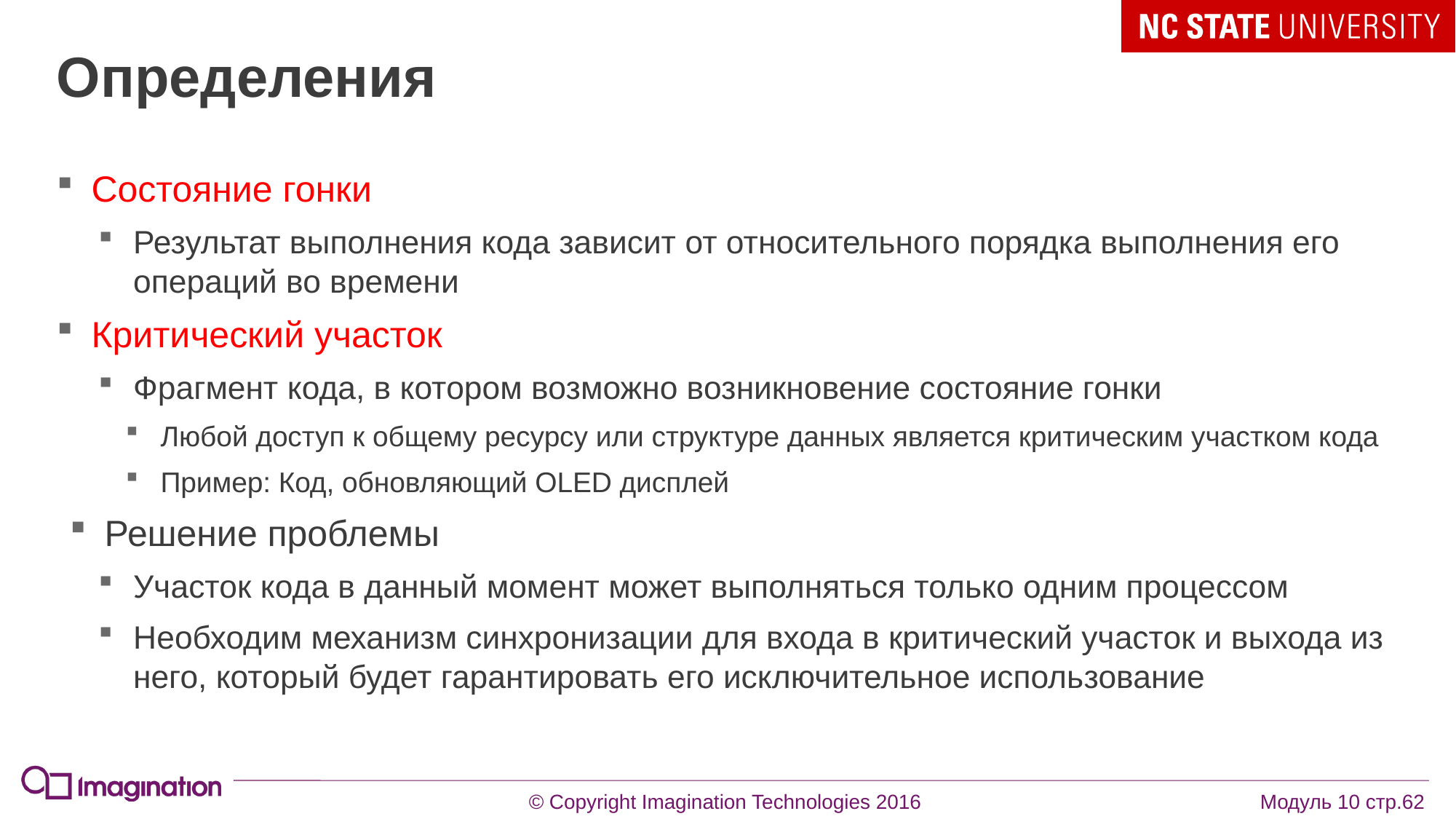

# Определения

Состояние гонки
Результат выполнения кода зависит от относительного порядка выполнения его операций во времени
Критический участок
Фрагмент кода, в котором возможно возникновение состояние гонки
Любой доступ к общему ресурсу или структуре данных является критическим участком кода
Пример: Код, обновляющий OLED дисплей
Решение проблемы
Участок кода в данный момент может выполняться только одним процессом
Необходим механизм синхронизации для входа в критический участок и выхода из него, который будет гарантировать его исключительное использование